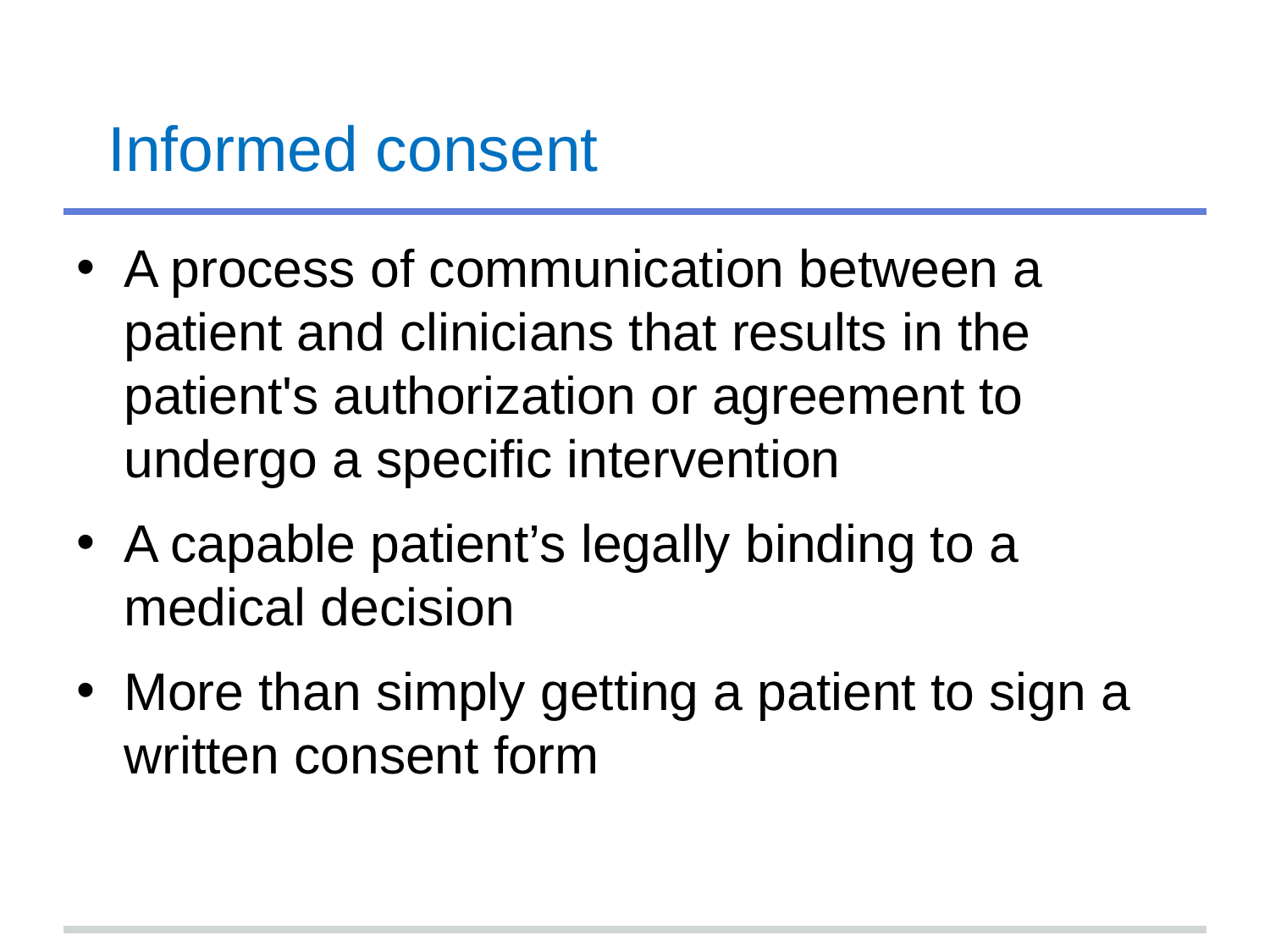

# Informed consent
A process of communication between a patient and clinicians that results in the patient's authorization or agreement to undergo a specific intervention
A capable patient’s legally binding to a medical decision
More than simply getting a patient to sign a written consent form